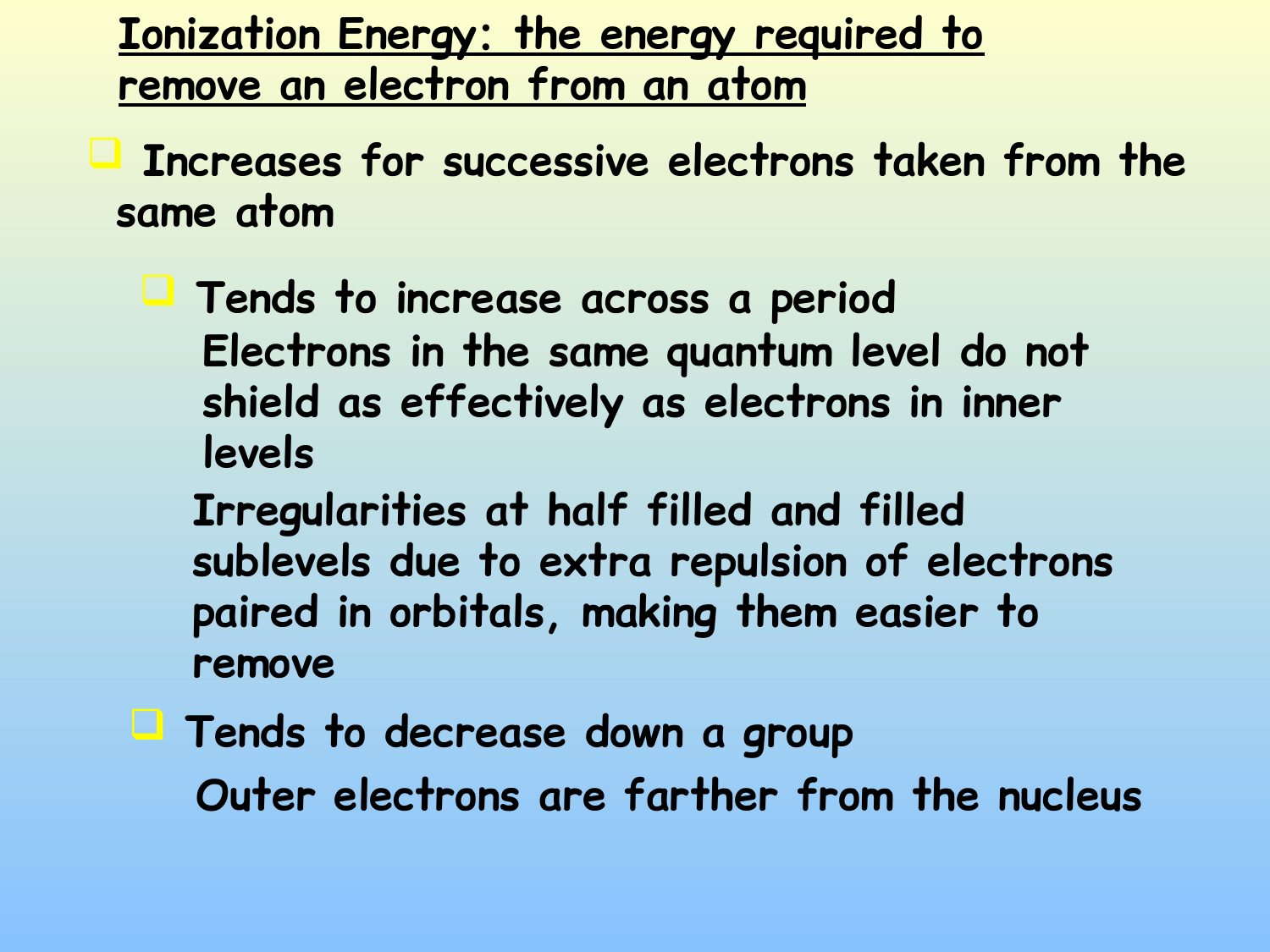

Ionization Energy: the energy required to remove an electron from an atom
 Increases for successive electrons taken from the same atom

 Tends to increase across a period
Electrons in the same quantum level do not shield as effectively as electrons in inner levels
Irregularities at half filled and filled sublevels due to extra repulsion of electrons paired in orbitals, making them easier to remove

 Tends to decrease down a group
Outer electrons are farther from the nucleus